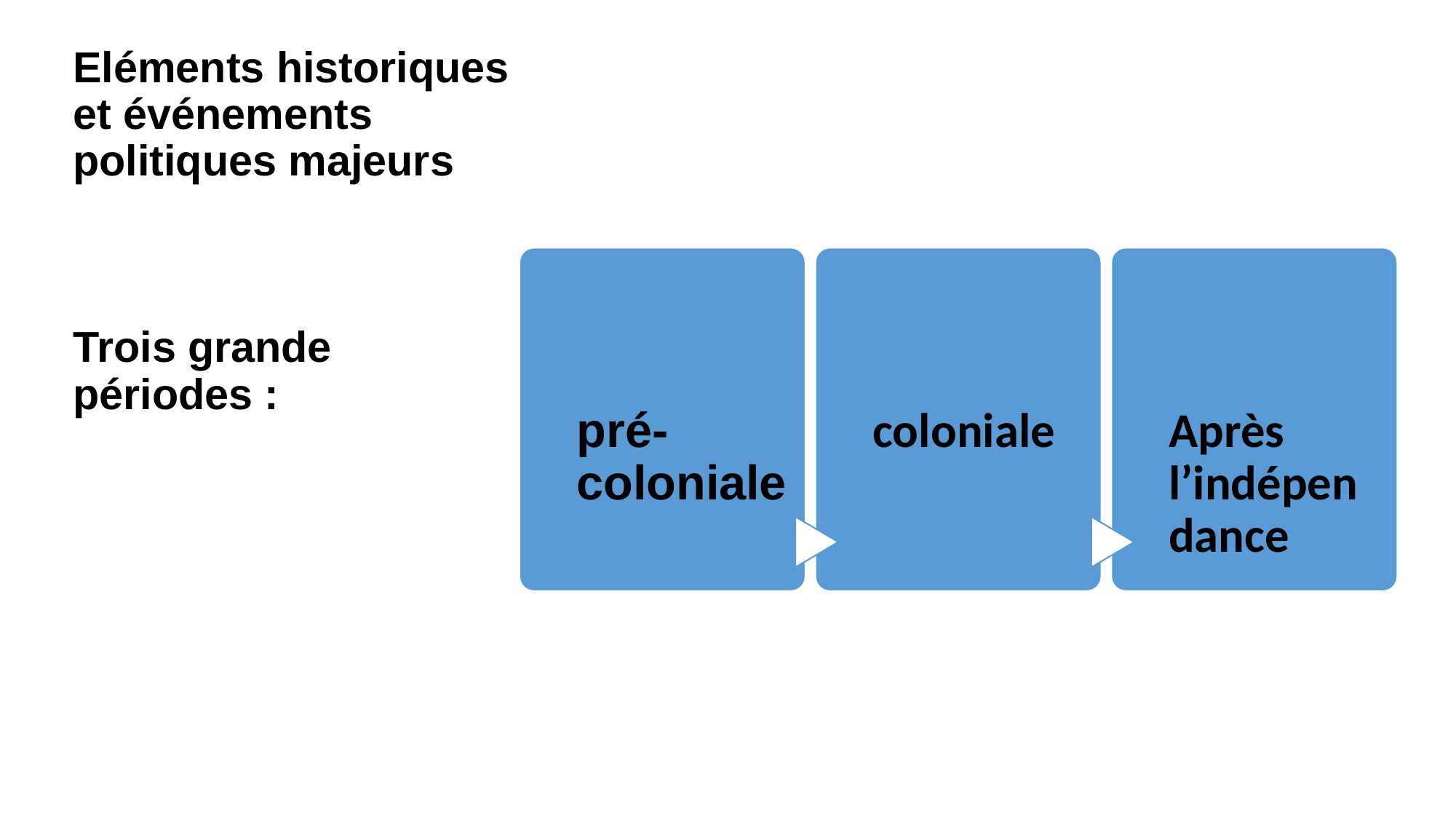

# Eléments historiques et événements politiques majeurs Trois grande périodes :

pré-coloniale

coloniale

Après l’indépendance